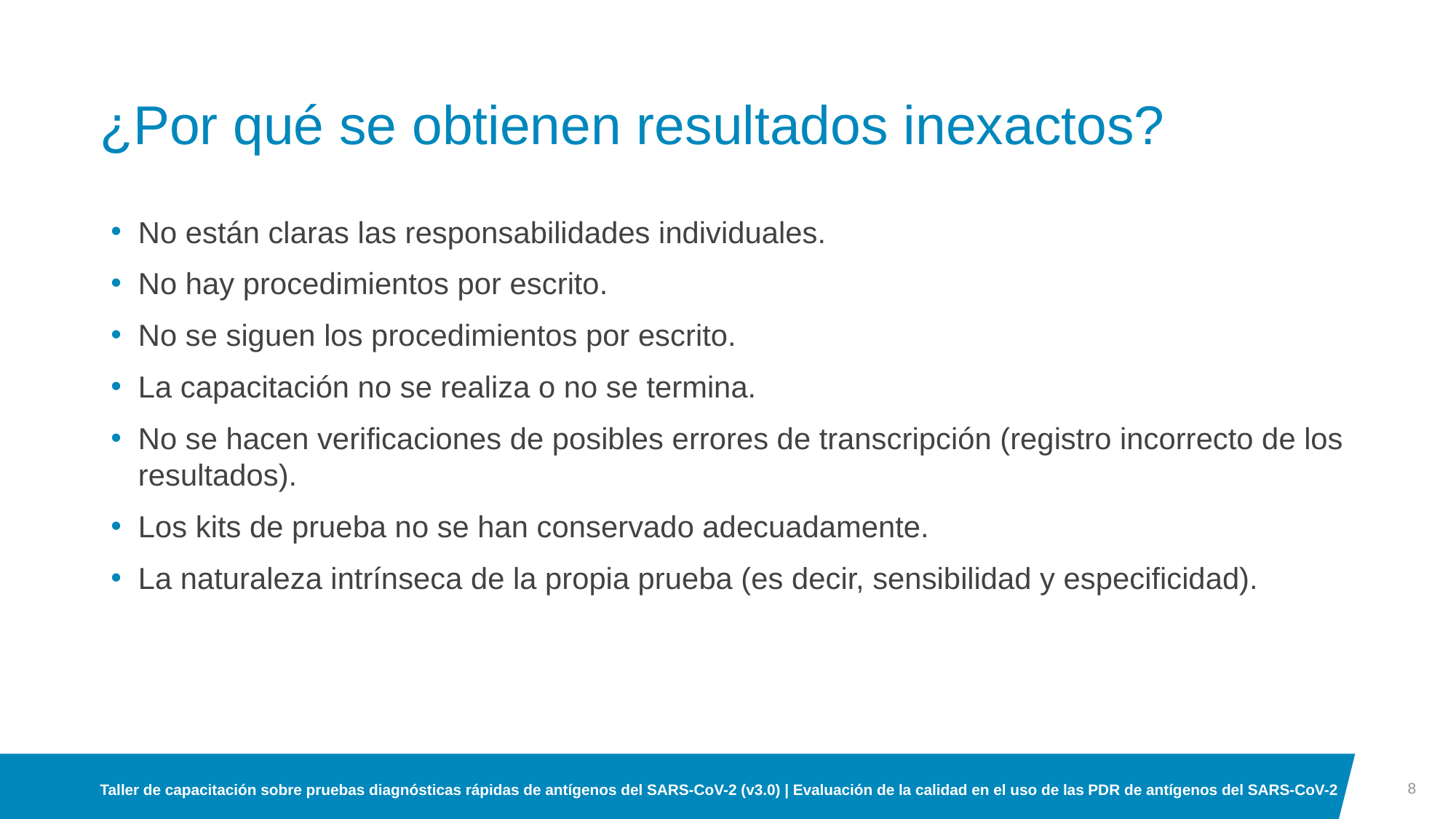

# ¿Por qué se obtienen resultados inexactos?
No están claras las responsabilidades individuales.
No hay procedimientos por escrito.
No se siguen los procedimientos por escrito.
La capacitación no se realiza o no se termina.
No se hacen verificaciones de posibles errores de transcripción (registro incorrecto de los resultados).
Los kits de prueba no se han conservado adecuadamente.
La naturaleza intrínseca de la propia prueba (es decir, sensibilidad y especificidad).

8
Taller de capacitación sobre pruebas diagnósticas rápidas de antígenos del SARS-CoV-2 (v3.0) | Evaluación de la calidad en el uso de las PDR de antígenos del SARS-CoV-2